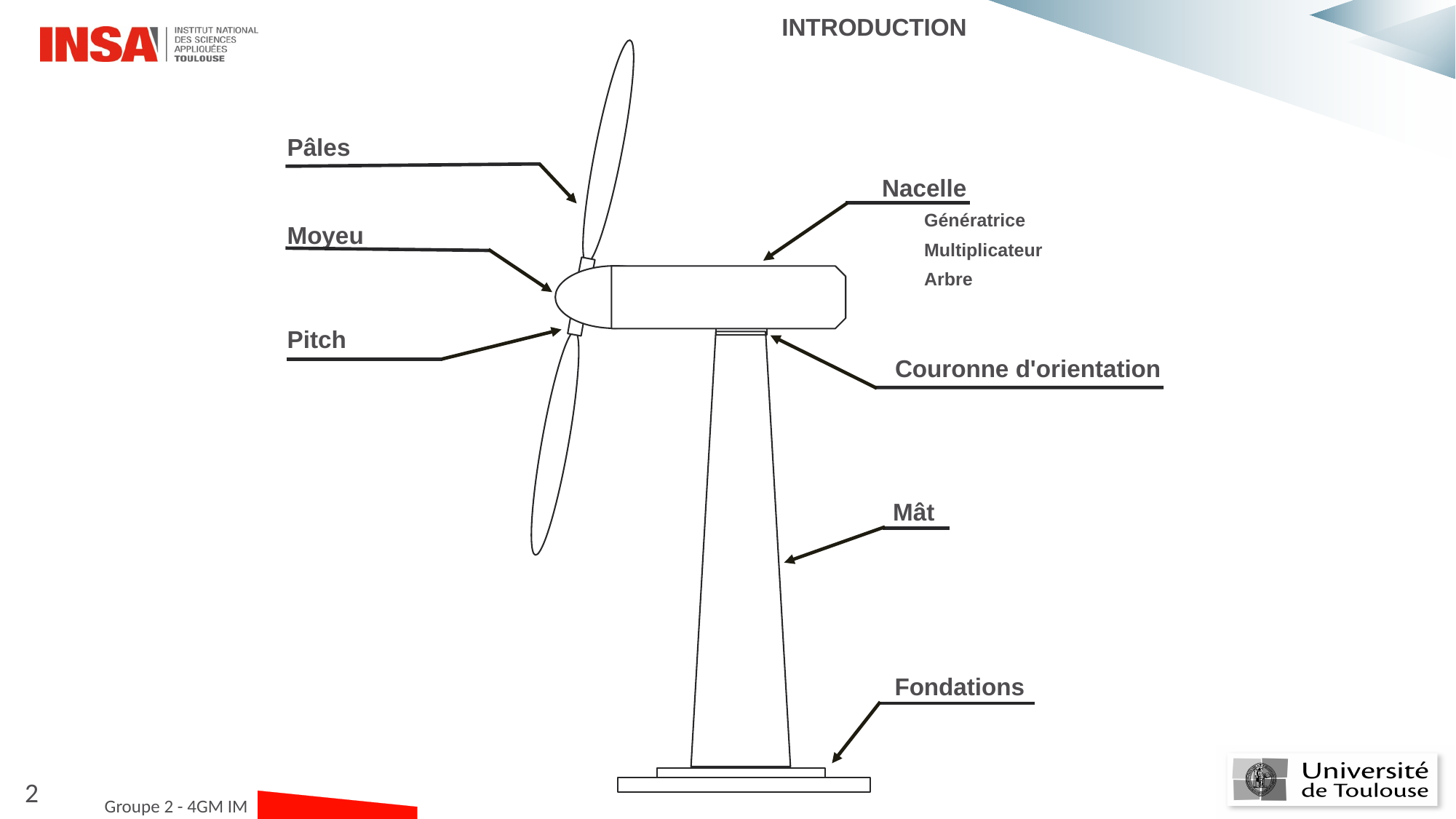

INTRODUCTION

Pâles
Nacelle

Génératrice
Moyeu
Multiplicateur

Arbre

Pitch

Couronne d'orientation
Mât
Fondations

2
Groupe 2 - 4GM IM